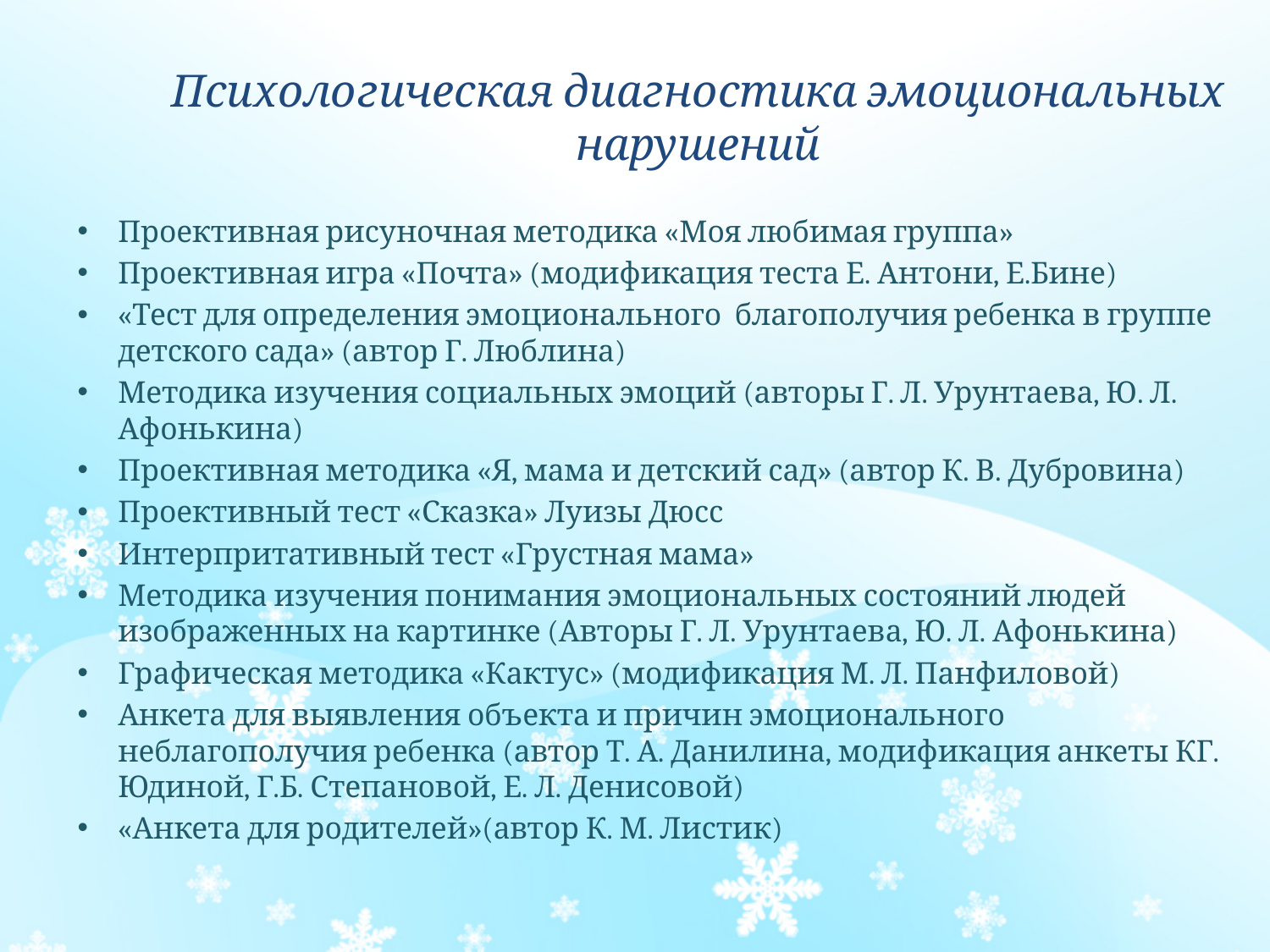

# Психологическая диагностика эмоциональных нарушений
Проективная рисуночная методика «Моя любимая группа»
Проективная игра «Почта» (модификация теста Е. Антони, Е.Бине)
«Тест для определения эмоционального  благополучия ребенка в группе детского сада» (автор Г. Люблина)
Методика изучения социальных эмоций (авторы Г. Л. Урунтаева, Ю. Л. Афонькина)
Проективная методика «Я, мама и детский сад» (автор К. В. Дубровина)
Проективный тест «Сказка» Луизы Дюсс
Интерпритативный тест «Грустная мама»
Методика изучения понимания эмоциональных состояний людей изображенных на картинке (Авторы Г. Л. Урунтаева, Ю. Л. Афонькина)
Графическая методика «Кактус» (модификация М. Л. Панфиловой)
Анкета для выявления объекта и причин эмоционального неблагополучия ребенка (автор Т. А. Данилина, модификация анкеты КГ. Юдиной, Г.Б. Степановой, Е. Л. Денисовой)
«Анкета для родителей»(автор К. М. Листик)